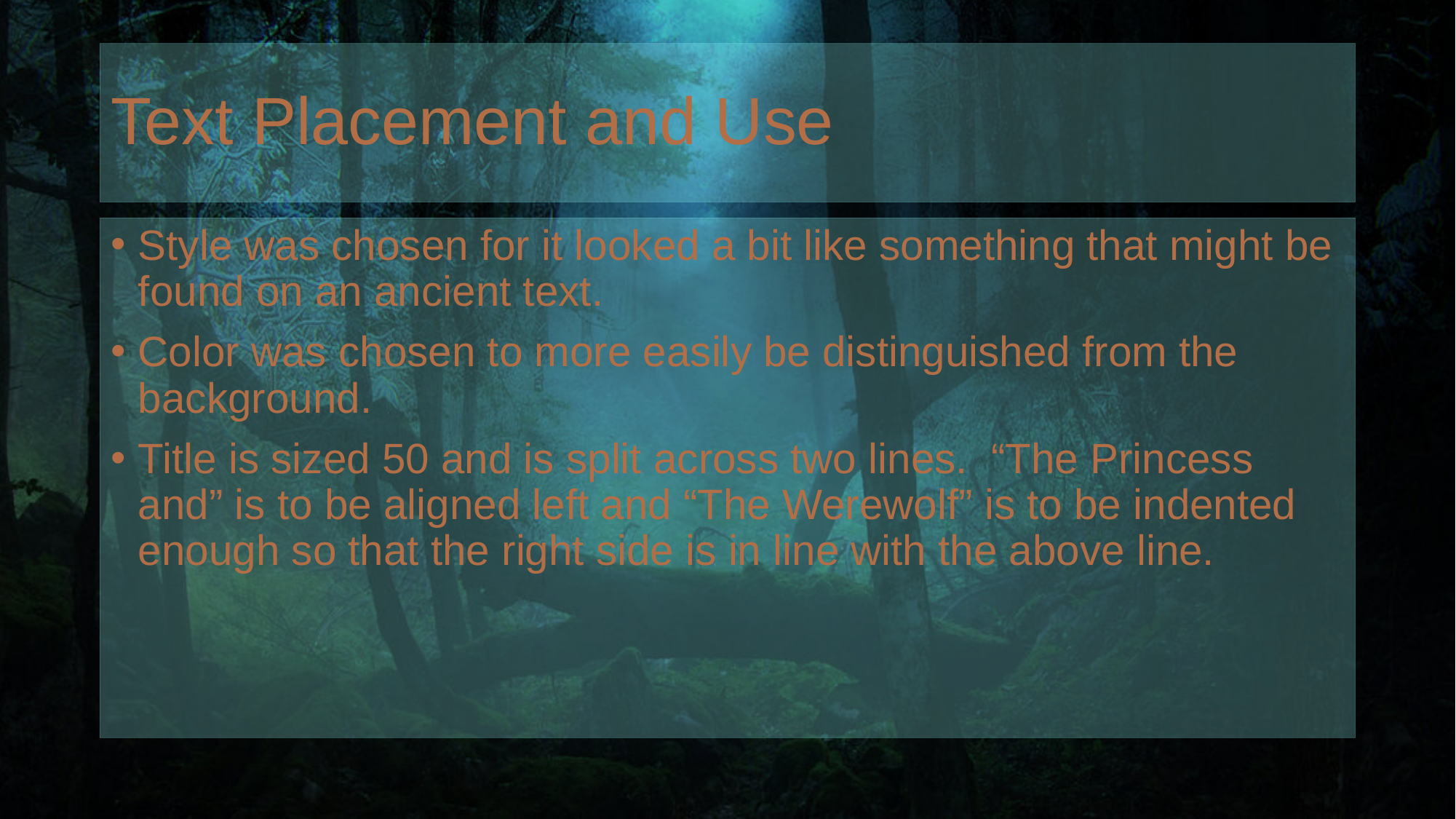

# Text Placement and Use
Style was chosen for it looked a bit like something that might be found on an ancient text.
Color was chosen to more easily be distinguished from the background.
Title is sized 50 and is split across two lines.  “The Princess and” is to be aligned left and “The Werewolf” is to be indented enough so that the right side is in line with the above line.